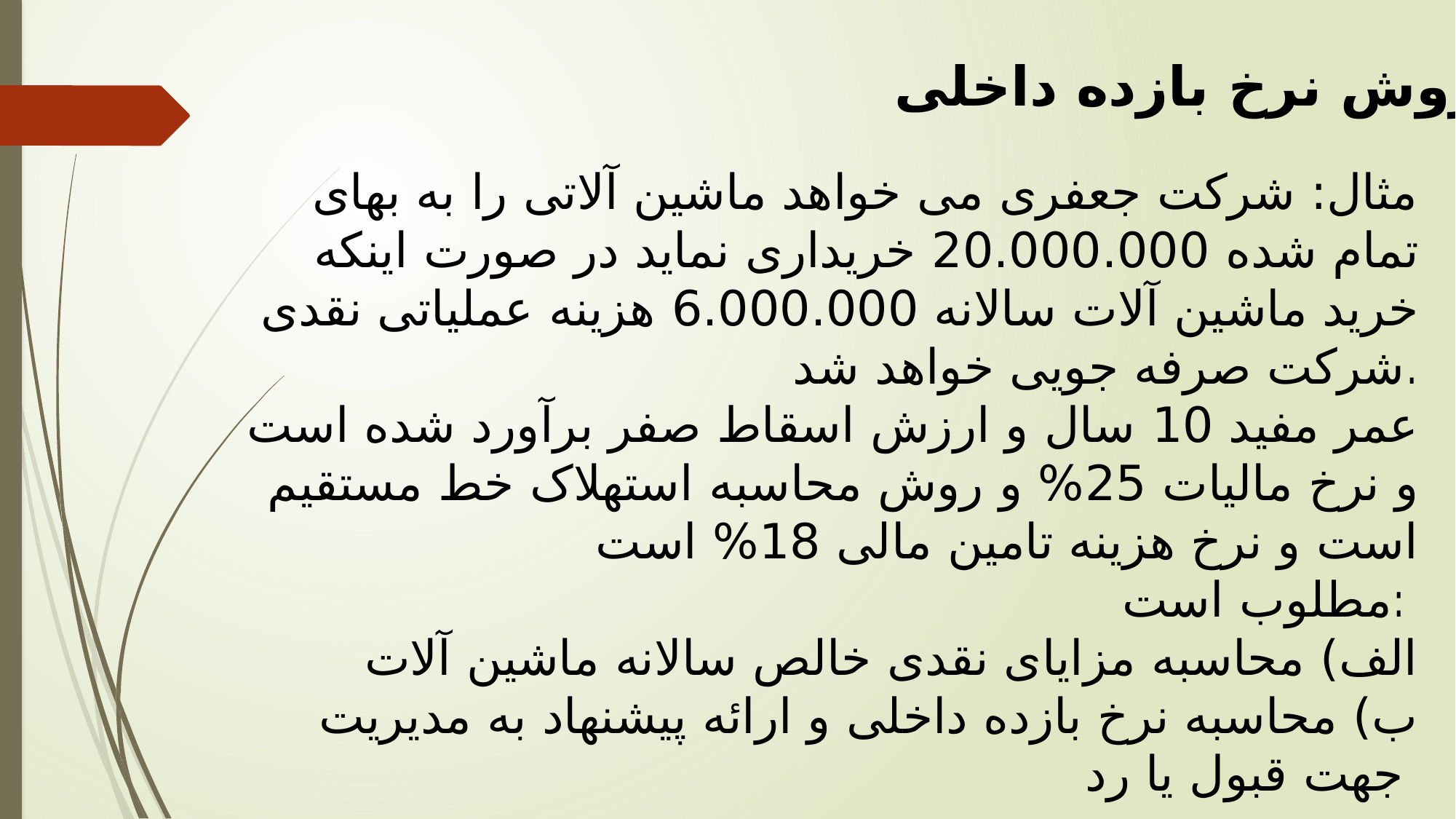

روش نرخ بازده داخلی
مثال: شرکت جعفری می خواهد ماشین آلاتی را به بهای تمام شده 20.000.000 خریداری نماید در صورت اینکه خرید ماشین آلات سالانه 6.000.000 هزینه عملیاتی نقدی شرکت صرفه جویی خواهد شد.
عمر مفید 10 سال و ارزش اسقاط صفر برآورد شده است و نرخ مالیات 25% و روش محاسبه استهلاک خط مستقیم است و نرخ هزینه تامین مالی 18% است
مطلوب است:
الف) محاسبه مزایای نقدی خالص سالانه ماشین آلات
ب) محاسبه نرخ بازده داخلی و ارائه پیشنهاد به مدیریت جهت قبول یا رد